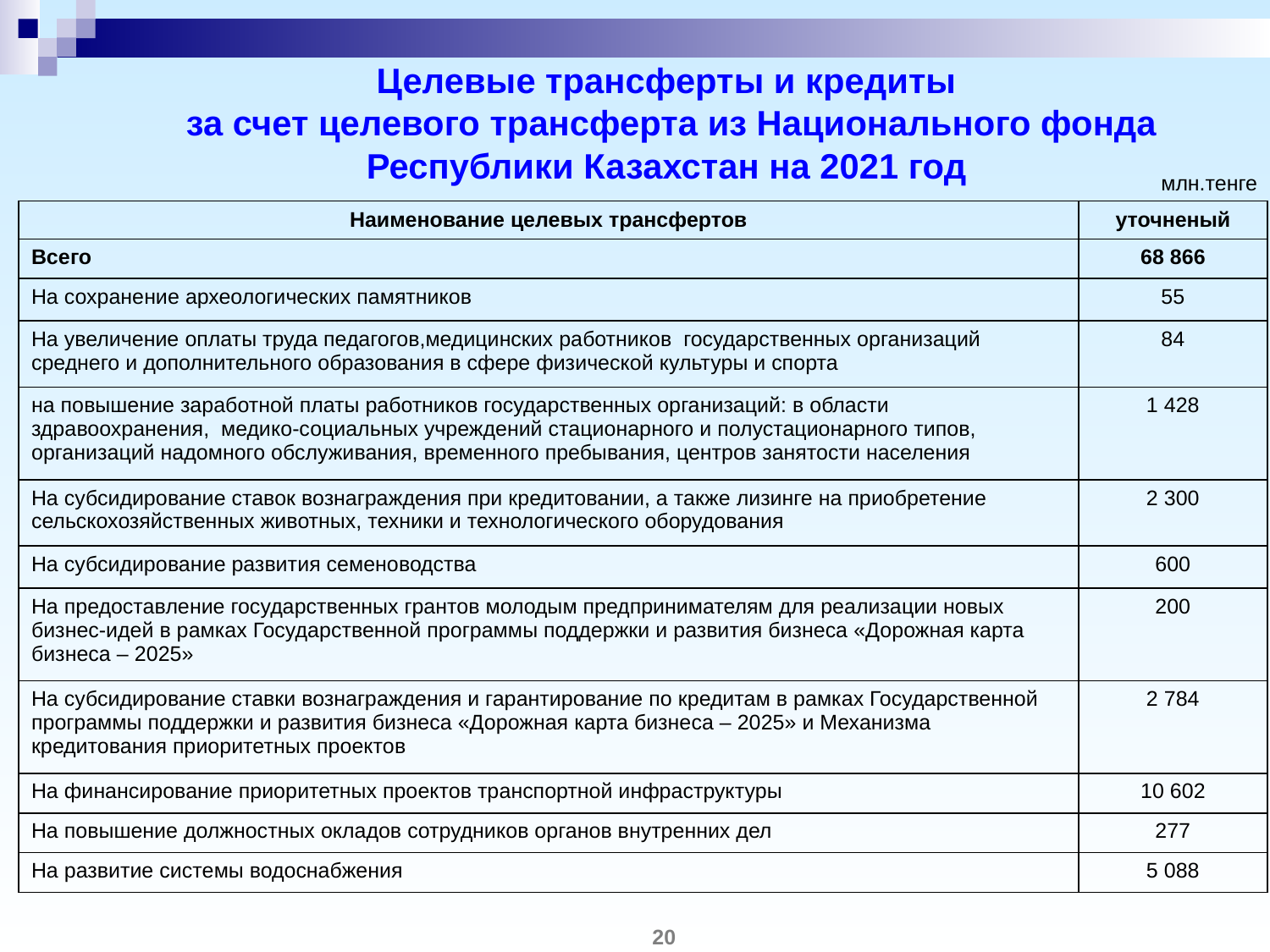

Целевые трансферты и кредиты
 за счет целевого трансферта из Национального фонда Республики Казахстан на 2021 год
млн.тенге
| Наименование целевых трансфертов | уточненый |
| --- | --- |
| Всего | 68 866 |
| На сохранение археологических памятников | 55 |
| На увеличение оплаты труда педагогов,медицинских работников государственных организаций среднего и дополнительного образования в сфере физической культуры и спорта | 84 |
| на повышение заработной платы работников государственных организаций: в области здравоохранения, медико-социальных учреждений стационарного и полустационарного типов, организаций надомного обслуживания, временного пребывания, центров занятости населения | 1 428 |
| На субсидирование ставок вознаграждения при кредитовании, а также лизинге на приобретение сельскохозяйственных животных, техники и технологического оборудования | 2 300 |
| На субсидирование развития семеноводства | 600 |
| На предоставление государственных грантов молодым предпринимателям для реализации новых бизнес-идей в рамках Государственной программы поддержки и развития бизнеса «Дорожная карта бизнеса – 2025» | 200 |
| На субсидирование ставки вознаграждения и гарантирование по кредитам в рамках Государственной программы поддержки и развития бизнеса «Дорожная карта бизнеса – 2025» и Механизма кредитования приоритетных проектов | 2 784 |
| На финансирование приоритетных проектов транспортной инфраструктуры | 10 602 |
| На повышение должностных окладов сотрудников органов внутренних дел | 277 |
| На развитие системы водоснабжения | 5 088 |
20